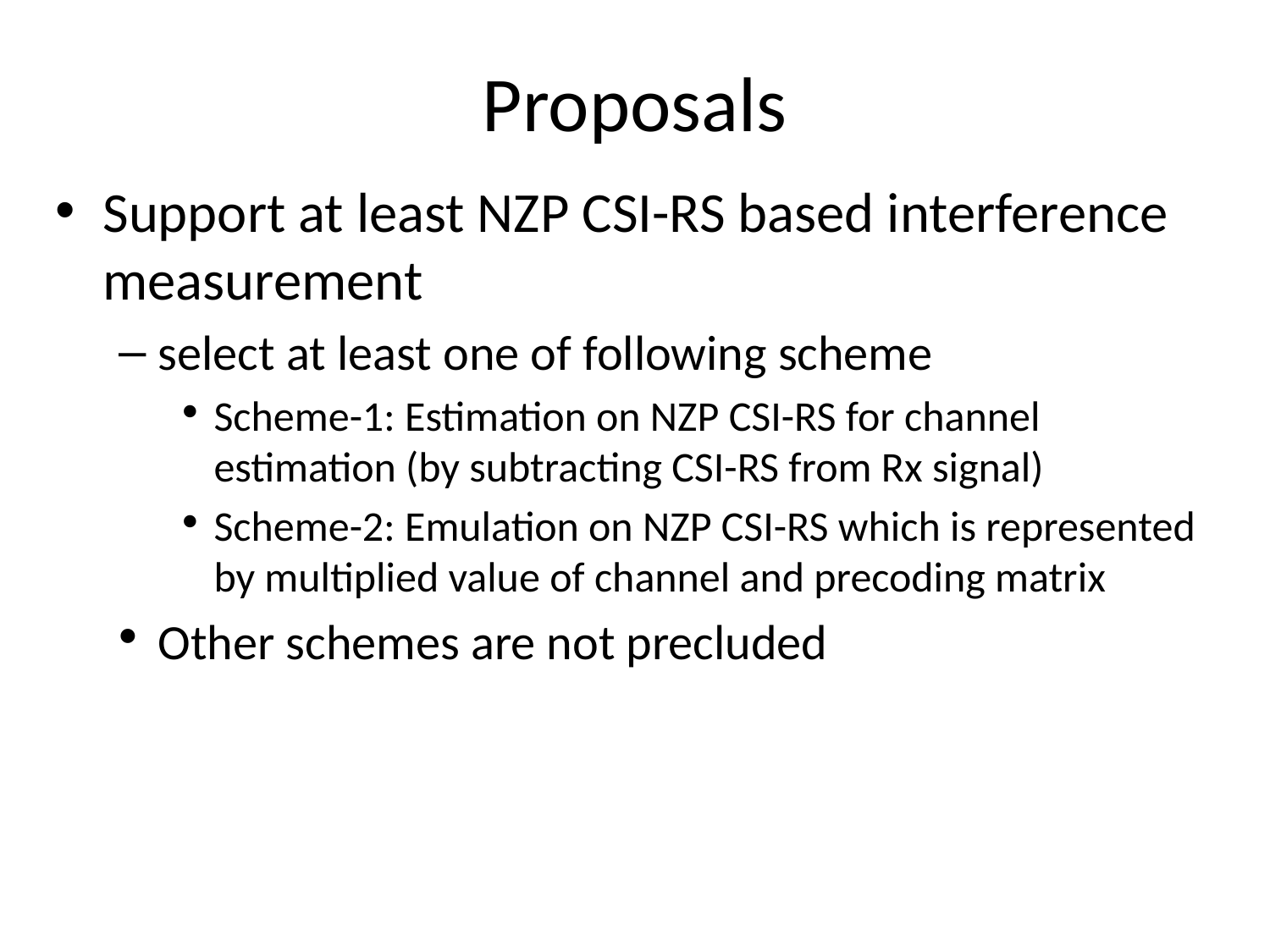

# Proposals
Support at least NZP CSI-RS based interference measurement
select at least one of following scheme
Scheme-1: Estimation on NZP CSI-RS for channel estimation (by subtracting CSI-RS from Rx signal)
Scheme-2: Emulation on NZP CSI-RS which is represented by multiplied value of channel and precoding matrix
Other schemes are not precluded